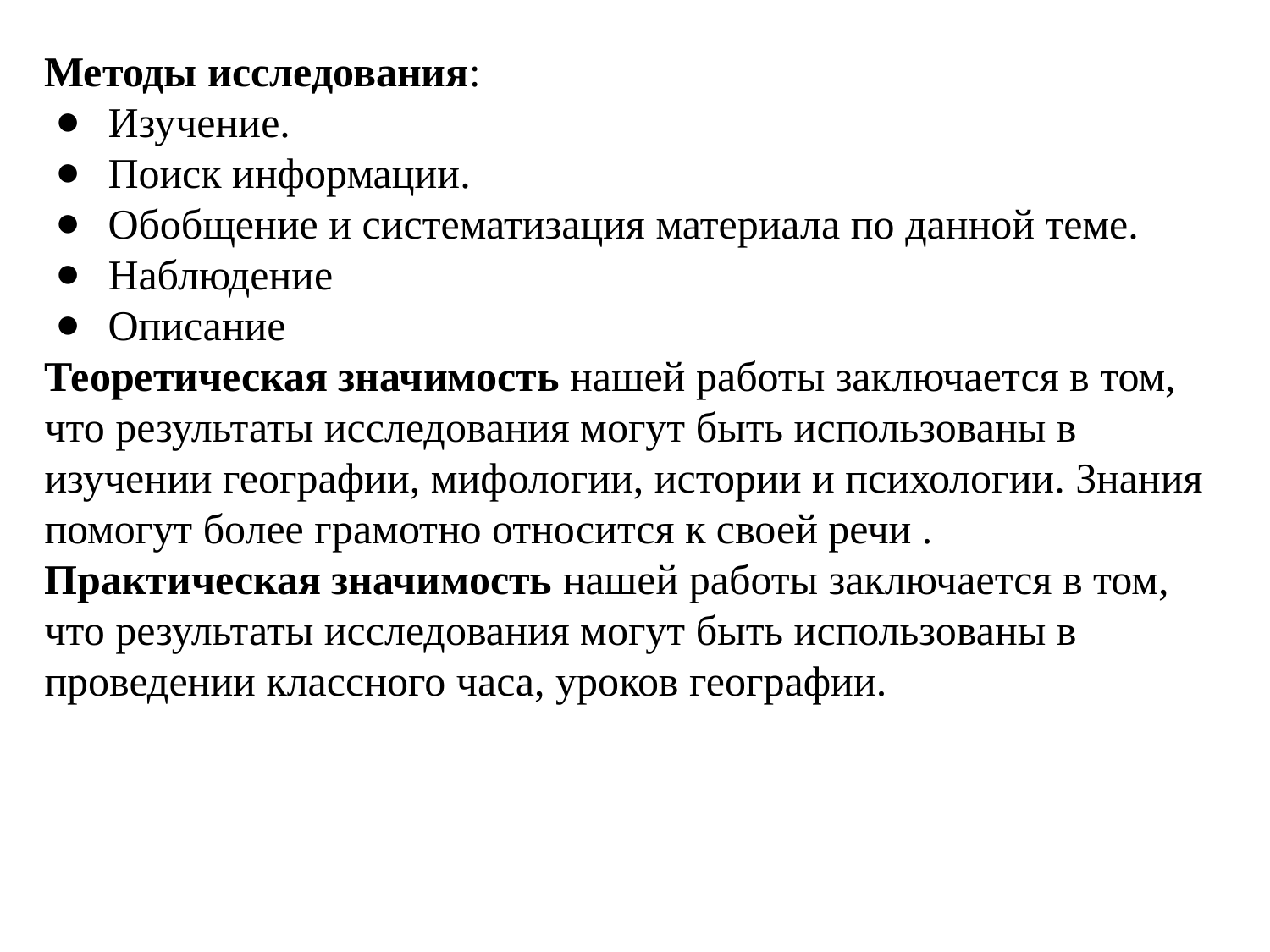

Методы исследования:
Изучение.
Поиск информации.
Обобщение и систематизация материала по данной теме.
Наблюдение
Описание
Теоретическая значимость нашей работы заключается в том, что результаты исследования могут быть использованы в изучении географии, мифологии, истории и психологии. Знания помогут более грамотно относится к своей речи .
Практическая значимость нашей работы заключается в том, что результаты исследования могут быть использованы в проведении классного часа, уроков географии.